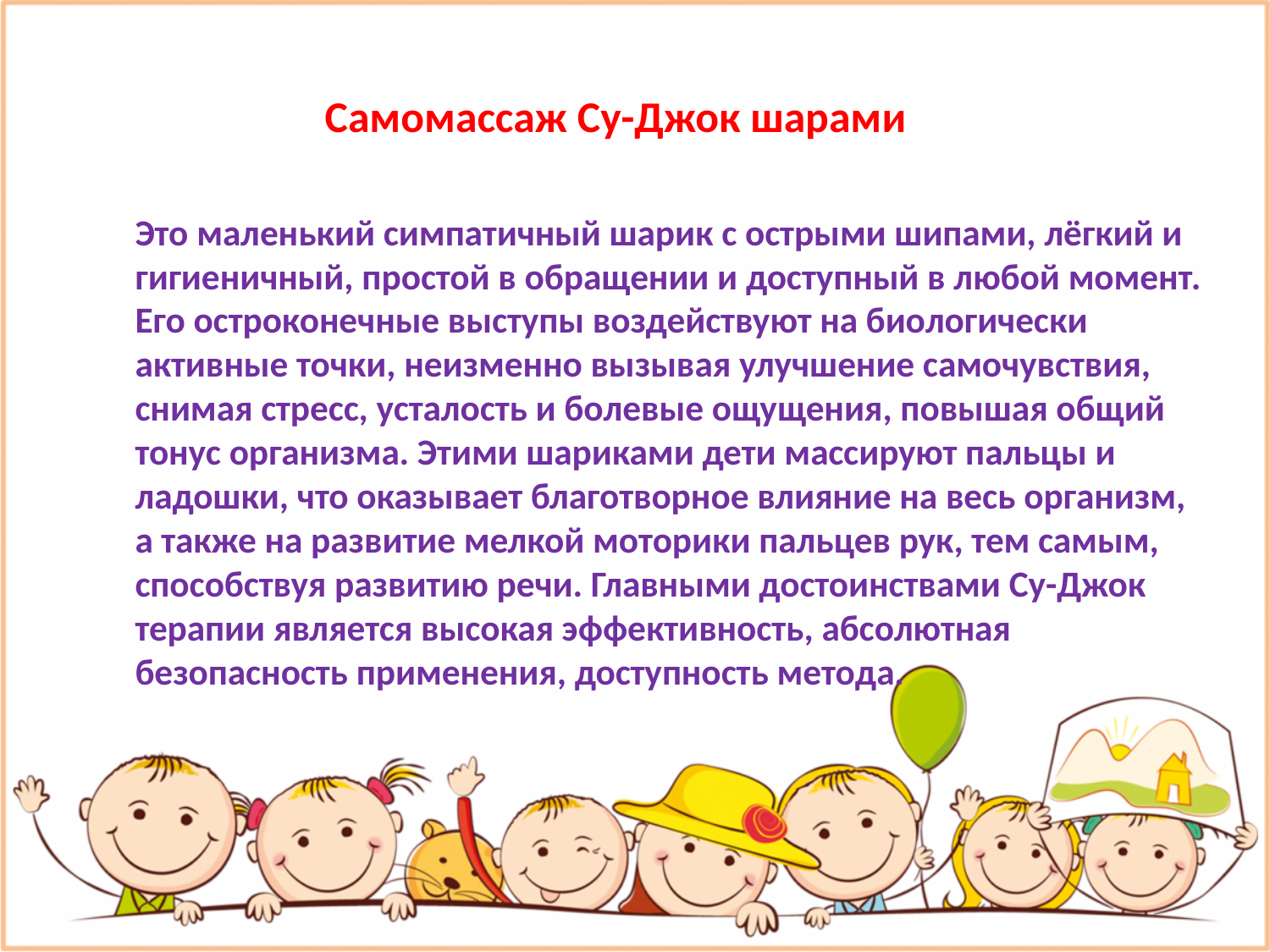

# Самомассаж Су-Джок шарами

Это маленький симпатичный шарик с острыми шипами, лёгкий и гигиеничный, простой в обращении и доступный в любой момент. Его остроконечные выступы воздействуют на биологически активные точки, неизменно вызывая улучшение самочувствия, снимая стресс, усталость и болевые ощущения, повышая общий тонус организма. Этими шариками дети массируют пальцы и ладошки, что оказывает благотворное влияние на весь организм, а также на развитие мелкой моторики пальцев рук, тем самым, способствуя развитию речи. Главными достоинствами Су-Джок терапии является высокая эффективность, абсолютная безопасность применения, доступность метода.